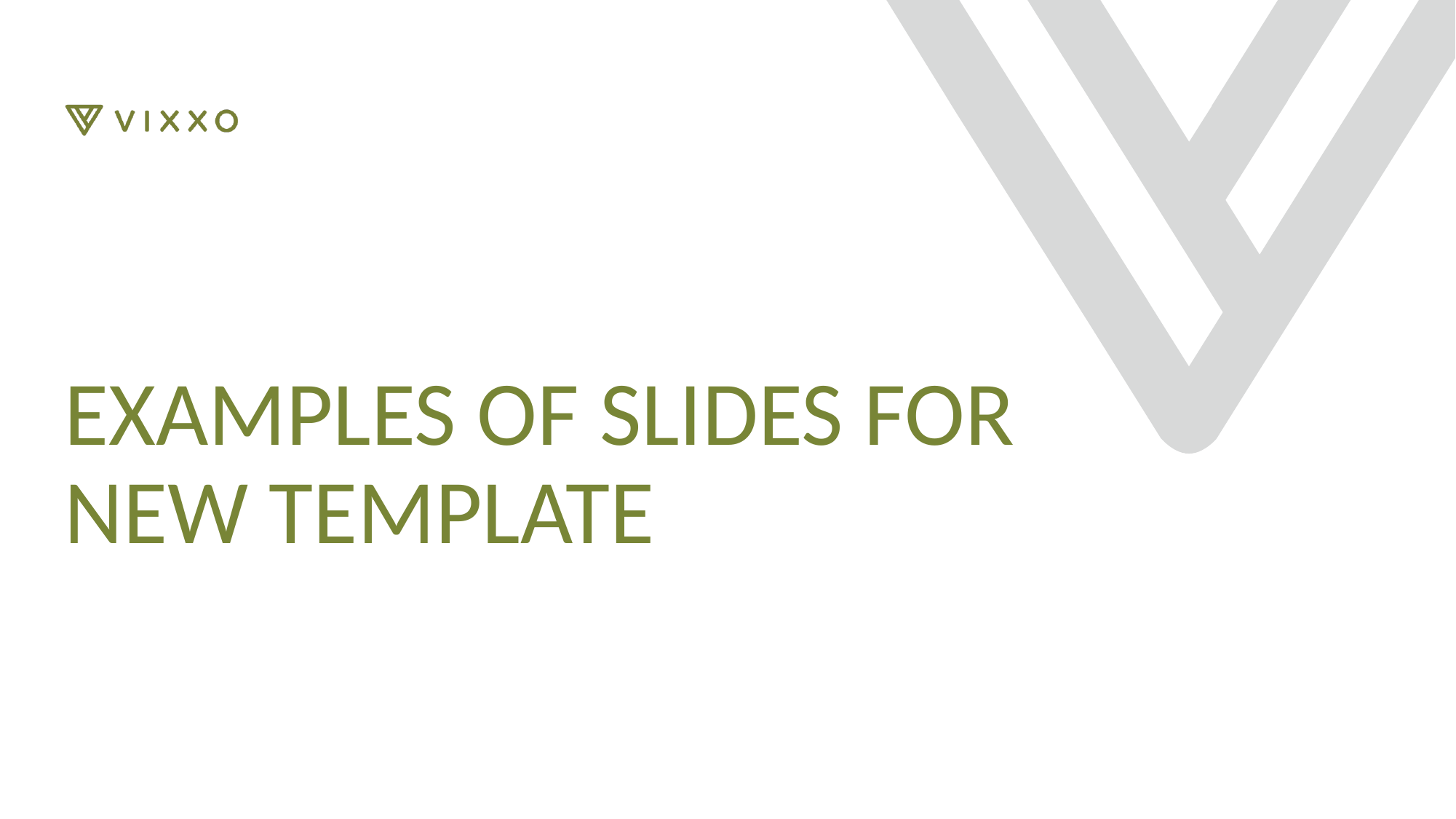

# Examples of slides for new template